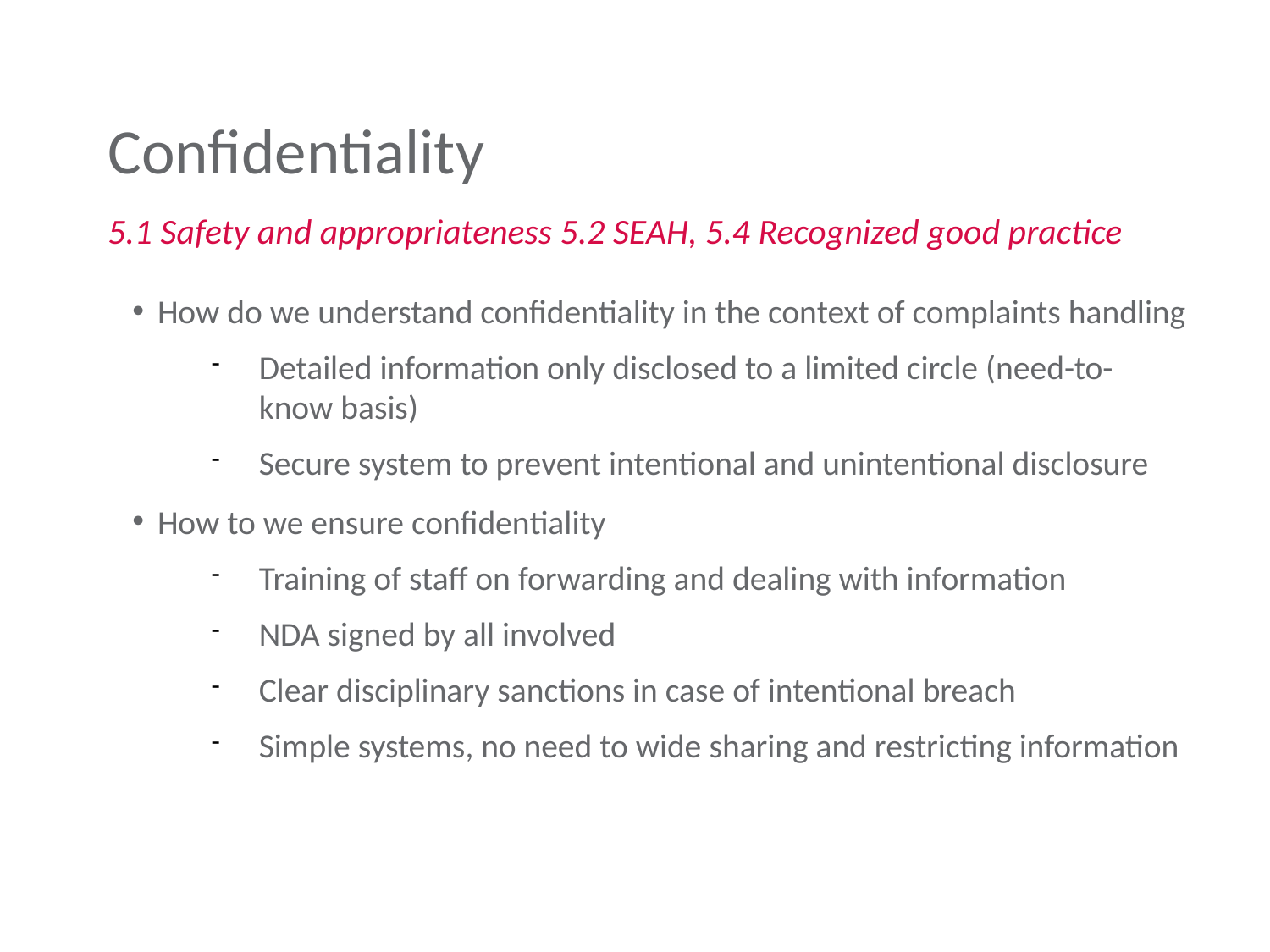

Confidentiality
5.1 Safety and appropriateness 5.2 SEAH, 5.4 Recognized good practice

How do we understand confidentiality in the context of complaints handling
Detailed information only disclosed to a limited circle (need-to-know basis)
Secure system to prevent intentional and unintentional disclosure
How to we ensure confidentiality
Training of staff on forwarding and dealing with information
NDA signed by all involved
Clear disciplinary sanctions in case of intentional breach
Simple systems, no need to wide sharing and restricting information